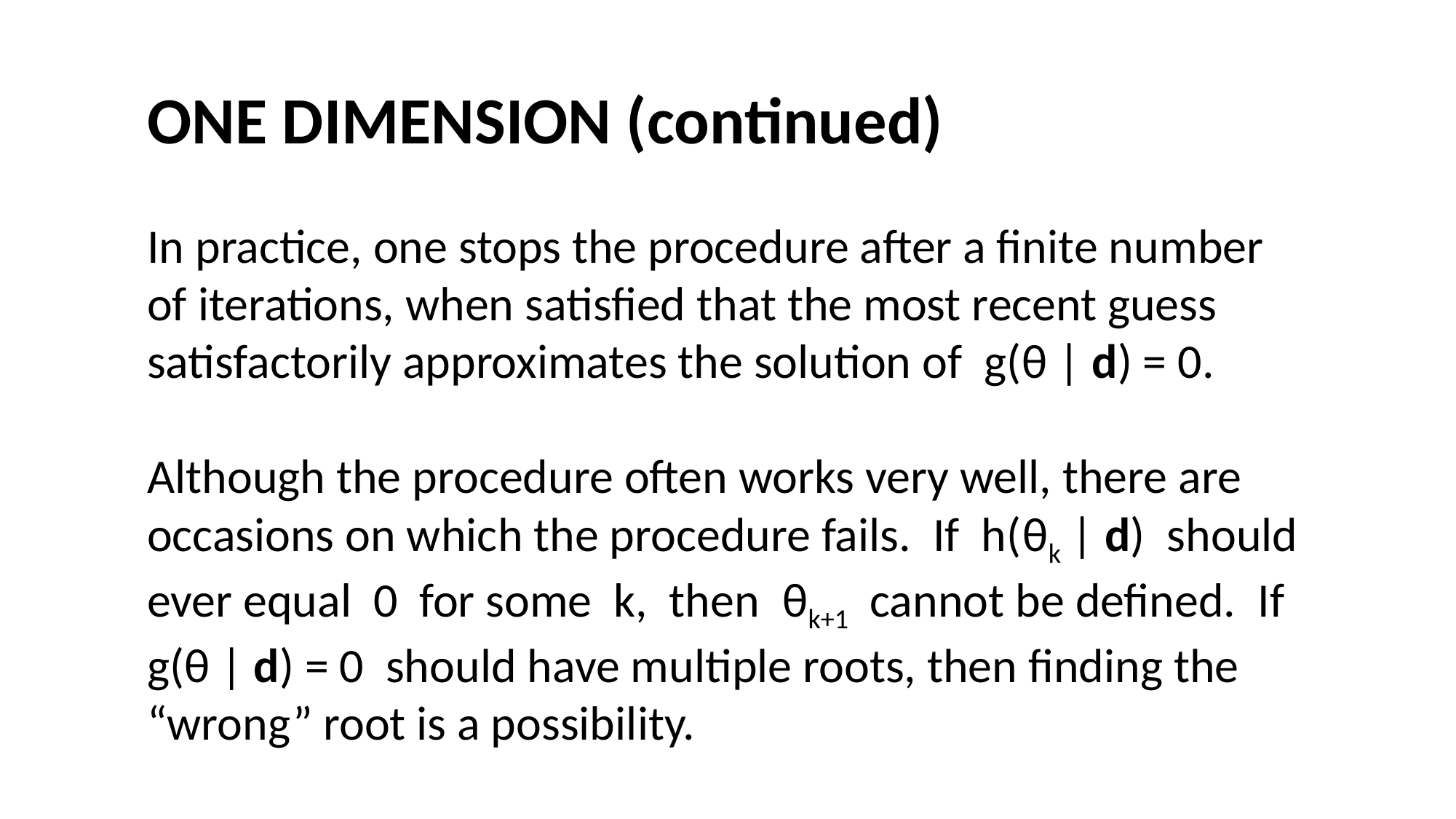

#
ONE DIMENSION (continued)

In practice, one stops the procedure after a finite number of iterations, when satisfied that the most recent guess satisfactorily approximates the solution of  g(θ | d) = 0.

Although the procedure often works very well, there are occasions on which the procedure fails.  If  h(θk | d)  should ever equal  0  for some  k,  then  θk+1  cannot be defined.  If  g(θ | d) = 0  should have multiple roots, then finding the “wrong” root is a possibility.